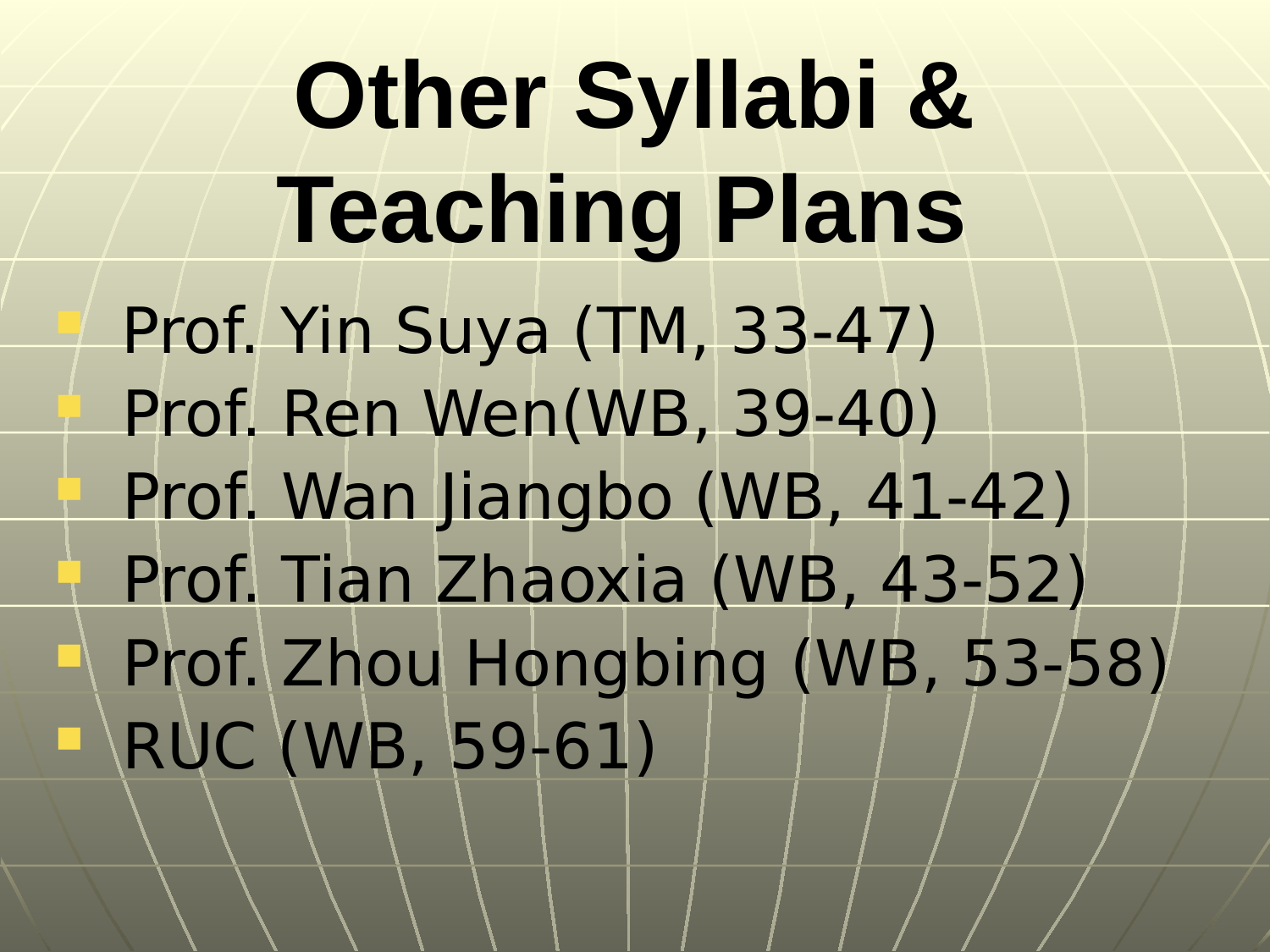

# Other Syllabi & Teaching Plans
 Prof. Yin Suya (TM, 33-47)
 Prof. Ren Wen(WB, 39-40)
 Prof. Wan Jiangbo (WB, 41-42)
 Prof. Tian Zhaoxia (WB, 43-52)
 Prof. Zhou Hongbing (WB, 53-58)
 RUC (WB, 59-61)